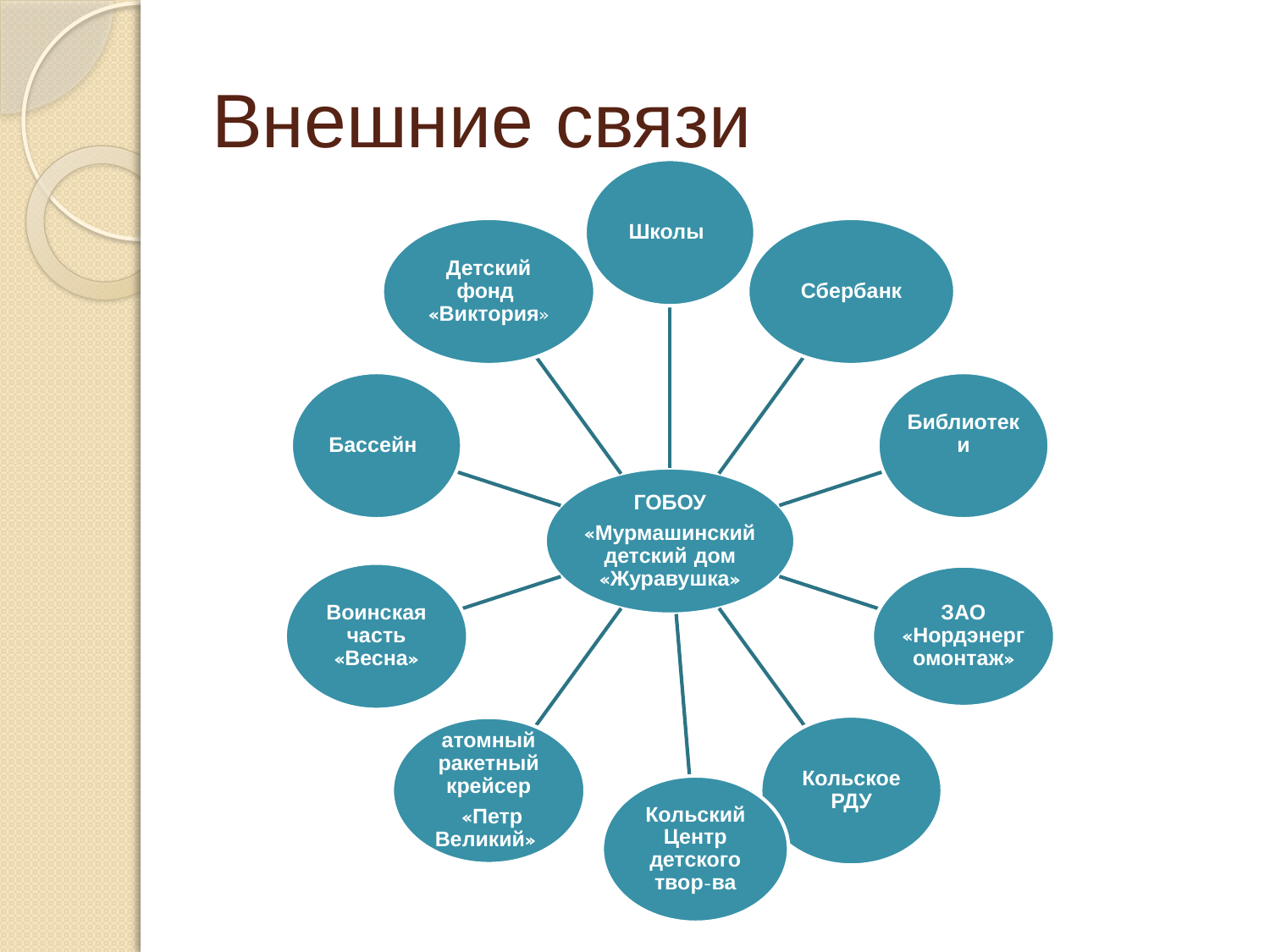

# Внешние связи
ГОБОУ
«Мурмашинский детский дом «Журавушка»

Школы

Сбербанк

Библиотеки

ЗАО «Нордэнергомонтаж»

Кольское РДУ

Кольский Центр детского твор-ва

атомный ракетный крейсер
 «Петр Великий»

Воинская часть «Весна»

Бассейн

Детский фонд  «Виктория»